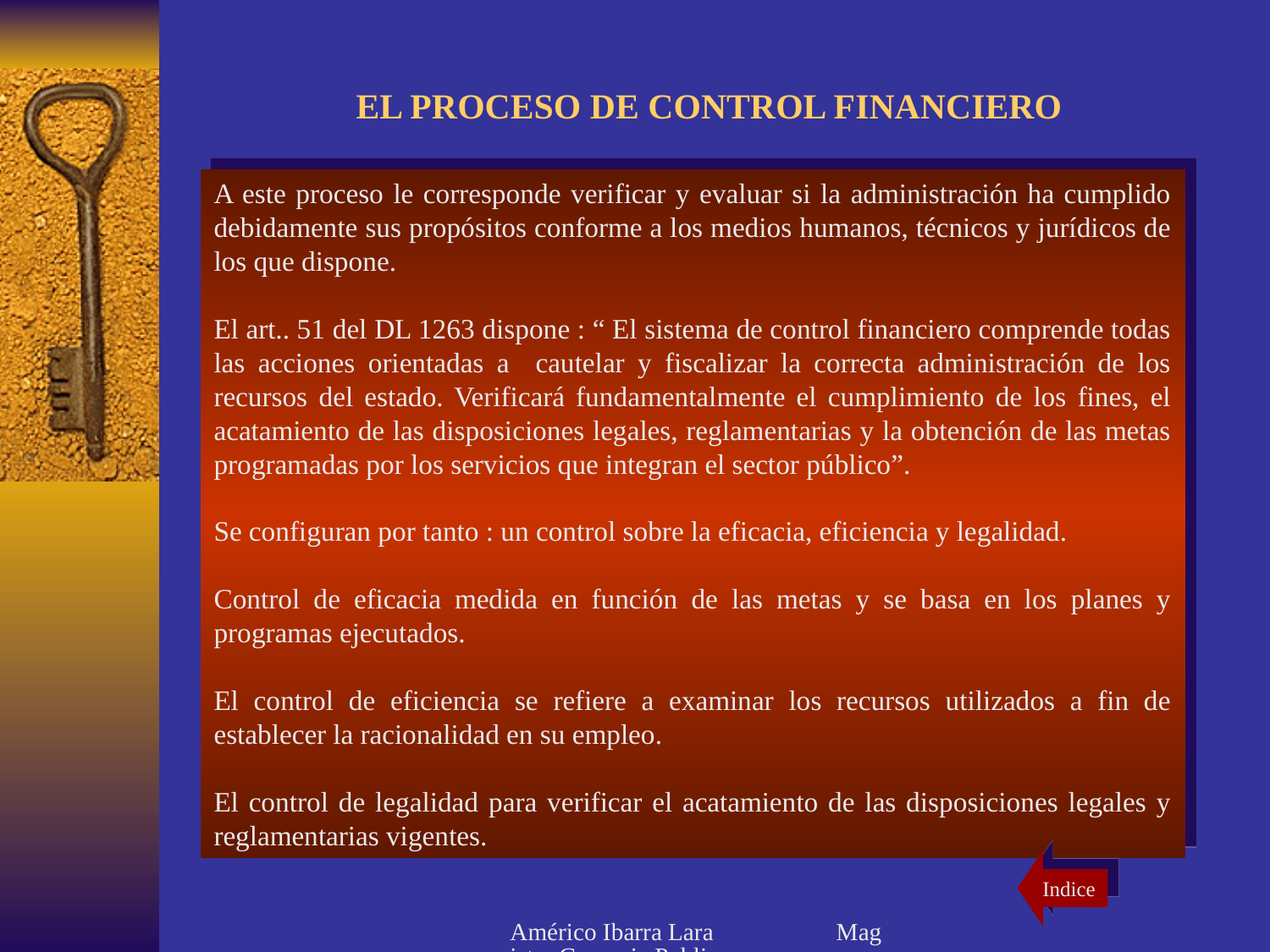

# EL PROCESO DE CONTROL FINANCIERO
A este proceso le corresponde verificar y evaluar si la administración ha cumplido debidamente sus propósitos conforme a los medios humanos, técnicos y jurídicos de los que dispone.

El art.. 51 del DL 1263 dispone : “ El sistema de control financiero comprende todas las acciones orientadas a  cautelar y fiscalizar la correcta administración de los recursos del estado. Verificará fundamentalmente el cumplimiento de los fines, el acatamiento de las disposiciones legales, reglamentarias y la obtención de las metas programadas por los servicios que integran el sector público”.

Se configuran por tanto : un control sobre la eficacia, eficiencia y legalidad.

Control de eficacia medida en función de las metas y se basa en los planes y programas ejecutados.

El control de eficiencia se refiere a examinar los recursos utilizados a fin de establecer la racionalidad en su empleo.

El control de legalidad para verificar el acatamiento de las disposiciones legales y reglamentarias vigentes.
Indice
Américo Ibarra Lara                    Magister Gerencia Publica